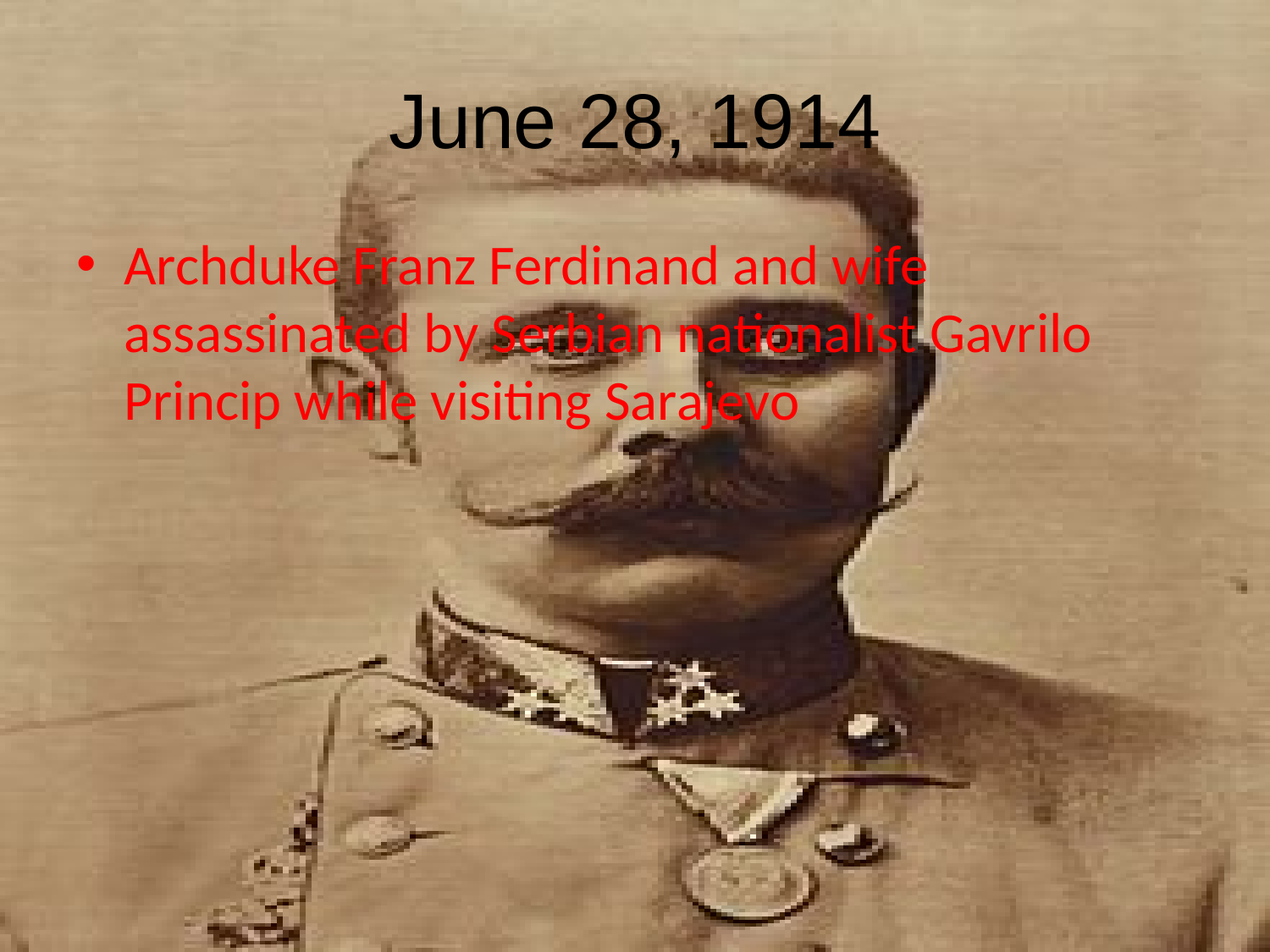

# June 28, 1914
Archduke Franz Ferdinand and wife assassinated by Serbian nationalist Gavrilo Princip while visiting Sarajevo